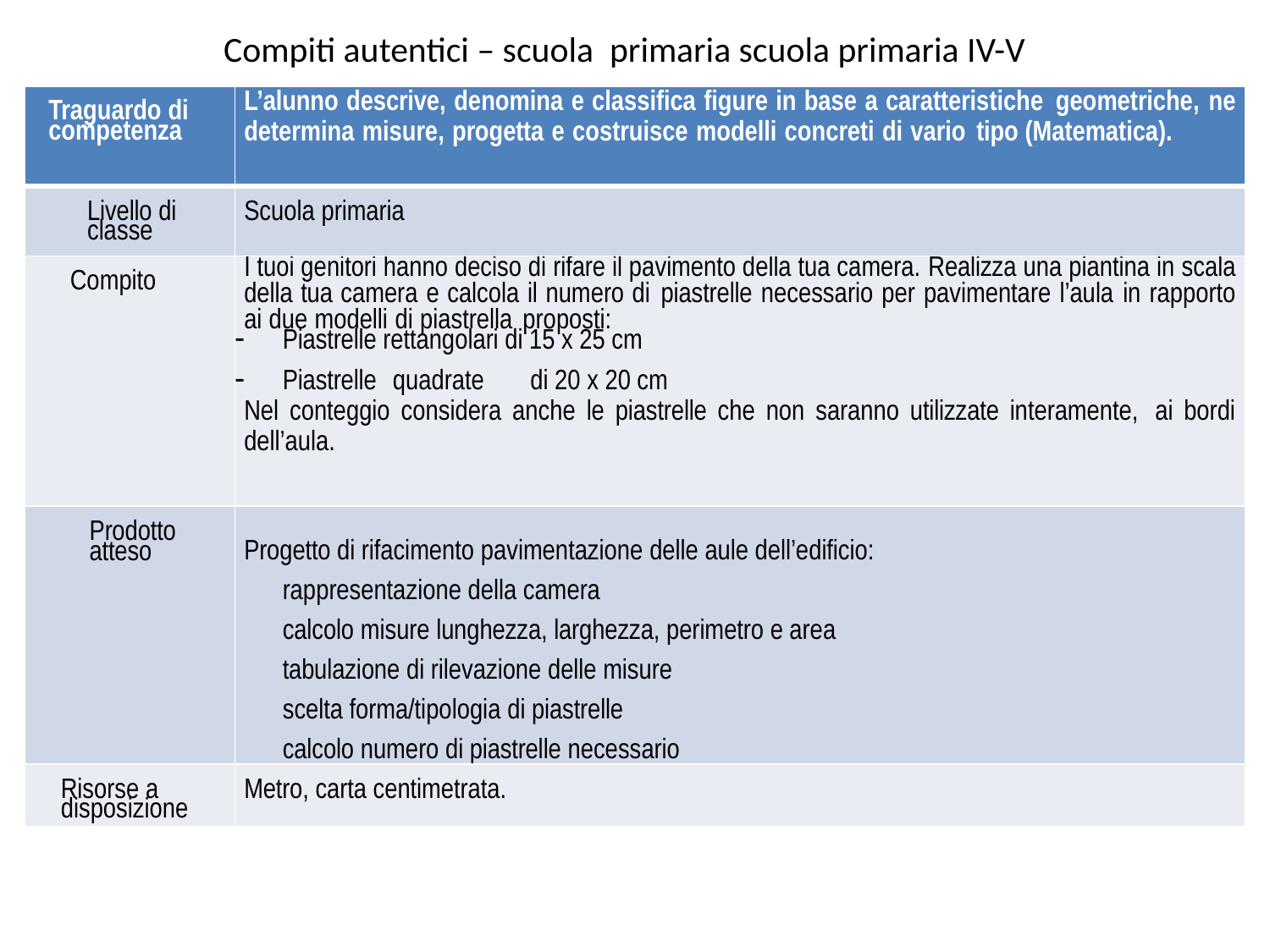

# Compiti autentici – scuola  primaria scuola primaria IV-V
| Traguardo di competenza | L’alunno descrive, denomina e classifica figure in base a caratteristiche geometriche, ne determina misure, progetta e costruisce modelli concreti di vario tipo (Matematica). |
| --- | --- |
| Livello di classe | Scuola primaria |
| Compito | I tuoi genitori hanno deciso di rifare il pavimento della tua camera. Realizza una piantina in scala della tua camera e calcola il numero di piastrelle necessario per pavimentare l’aula in rapporto ai due modelli di piastrella proposti: Piastrelle rettangolari di 15 x 25 cm Piastrelle quadrate di 20 x 20 cm Nel conteggio considera anche le piastrelle che non saranno utilizzate interamente, ai bordi dell’aula. |
| Prodotto atteso | Progetto di rifacimento pavimentazione delle aule dell’edificio: rappresentazione della camera calcolo misure lunghezza, larghezza, perimetro e area tabulazione di rilevazione delle misure scelta forma/tipologia di piastrelle calcolo numero di piastrelle necessario |
| Risorse a disposizione | Metro, carta centimetrata. |